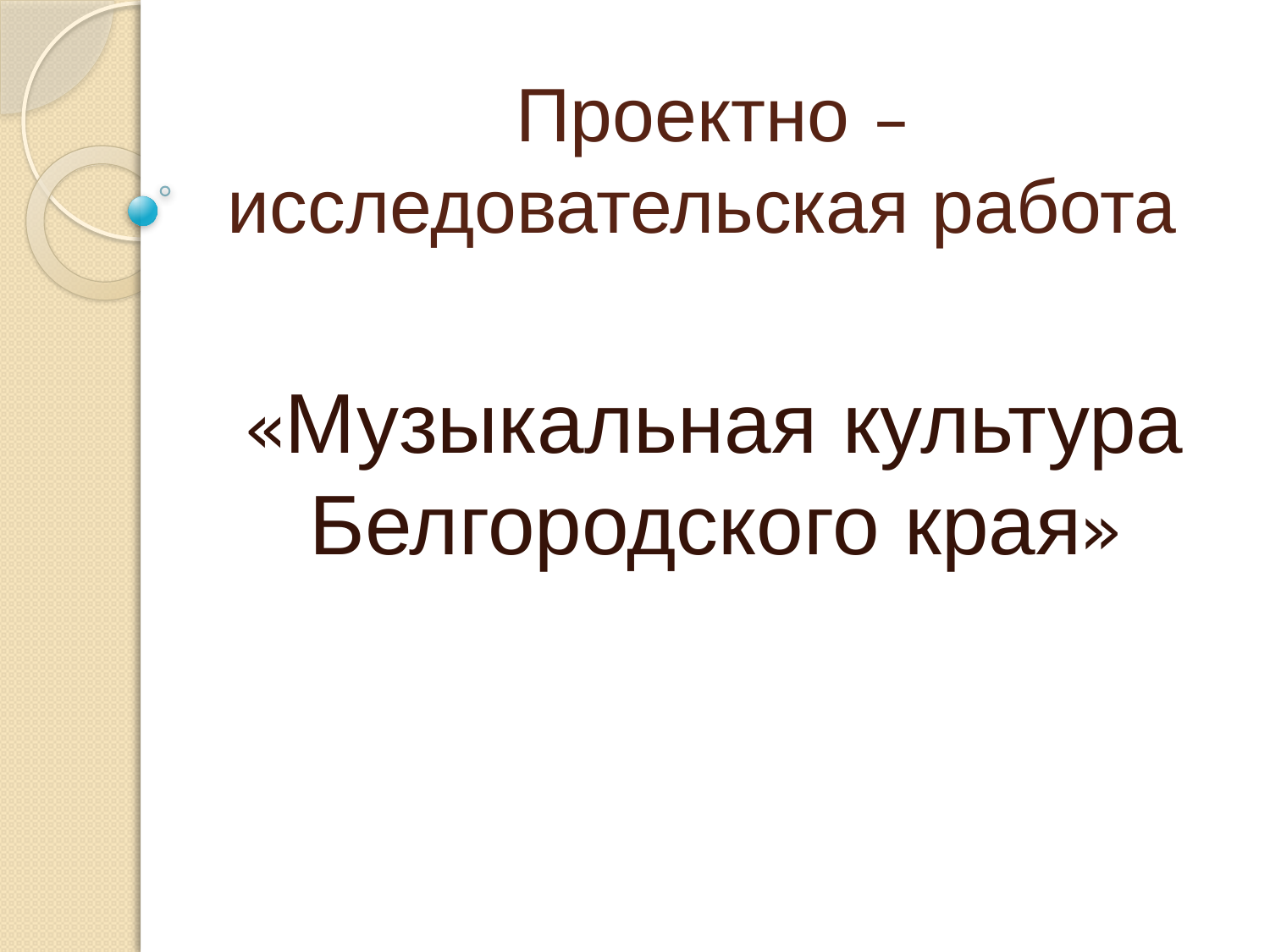

# Проектно – исследовательская работа

«Музыкальная культура Белгородского края»